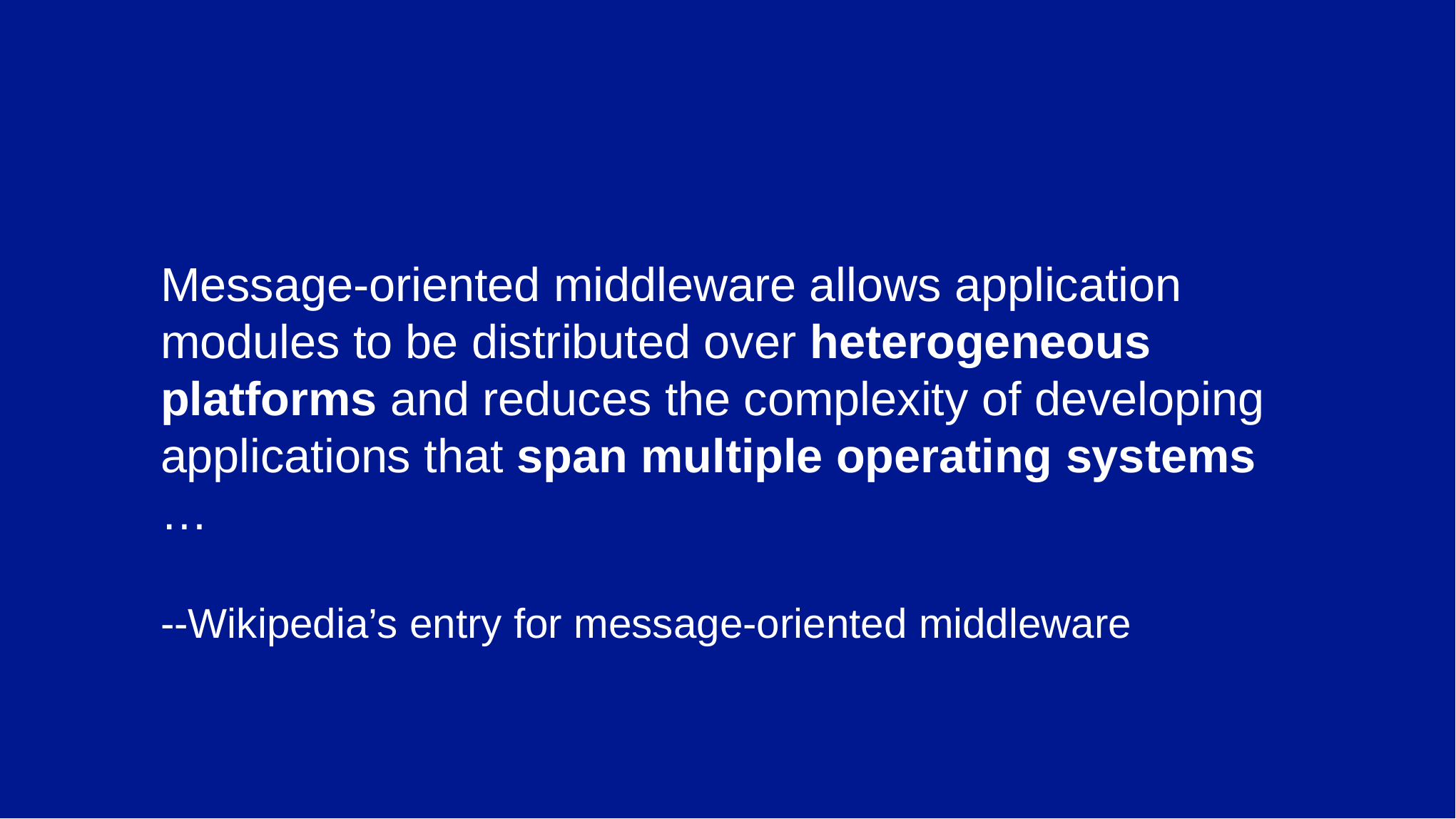

# Message-oriented middleware allows application modules to be distributed over heterogeneous platforms and reduces the complexity of developing applications that span multiple operating systems … --Wikipedia’s entry for message-oriented middleware